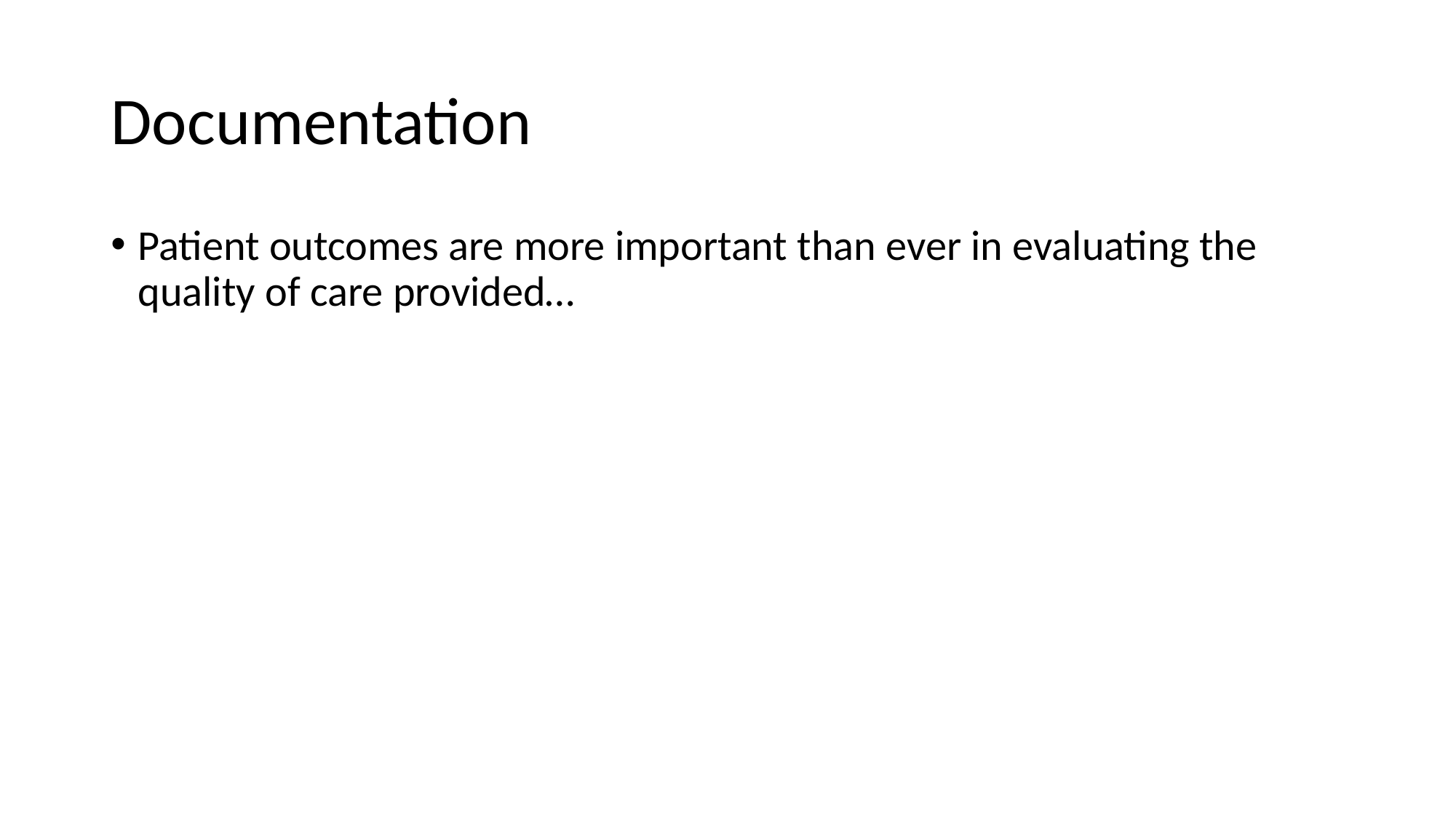

# Documentation
Patient outcomes are more important than ever in evaluating the quality of care provided…